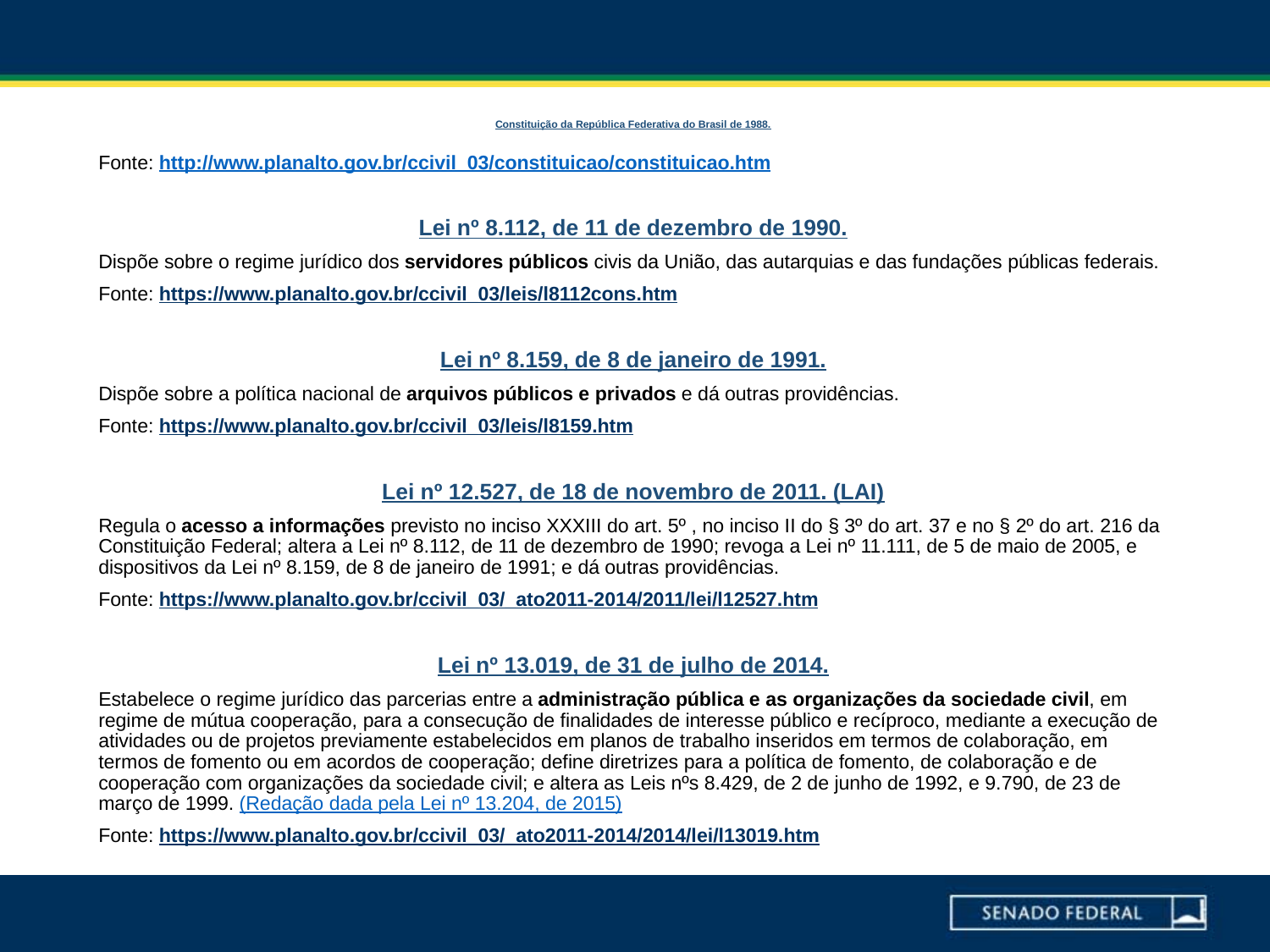

# Constituição da República Federativa do Brasil de 1988.
Fonte: http://www.planalto.gov.br/ccivil_03/constituicao/constituicao.htm

Lei nº 8.112, de 11 de dezembro de 1990.
Dispõe sobre o regime jurídico dos servidores públicos civis da União, das autarquias e das fundações públicas federais.
Fonte: https://www.planalto.gov.br/ccivil_03/leis/l8112cons.htm

Lei nº 8.159, de 8 de janeiro de 1991.
Dispõe sobre a política nacional de arquivos públicos e privados e dá outras providências.
Fonte: https://www.planalto.gov.br/ccivil_03/leis/l8159.htm

Lei nº 12.527, de 18 de novembro de 2011. (LAI)
Regula o acesso a informações previsto no inciso XXXIII do art. 5º , no inciso II do § 3º do art. 37 e no § 2º do art. 216 da Constituição Federal; altera a Lei nº 8.112, de 11 de dezembro de 1990; revoga a Lei nº 11.111, de 5 de maio de 2005, e dispositivos da Lei nº 8.159, de 8 de janeiro de 1991; e dá outras providências.
Fonte: https://www.planalto.gov.br/ccivil_03/_ato2011-2014/2011/lei/l12527.htm

Lei nº 13.019, de 31 de julho de 2014.
Estabelece o regime jurídico das parcerias entre a administração pública e as organizações da sociedade civil, em regime de mútua cooperação, para a consecução de finalidades de interesse público e recíproco, mediante a execução de atividades ou de projetos previamente estabelecidos em planos de trabalho inseridos em termos de colaboração, em termos de fomento ou em acordos de cooperação; define diretrizes para a política de fomento, de colaboração e de cooperação com organizações da sociedade civil; e altera as Leis nºs 8.429, de 2 de junho de 1992, e 9.790, de 23 de março de 1999. (Redação dada pela Lei nº 13.204, de 2015)
Fonte: https://www.planalto.gov.br/ccivil_03/_ato2011-2014/2014/lei/l13019.htm